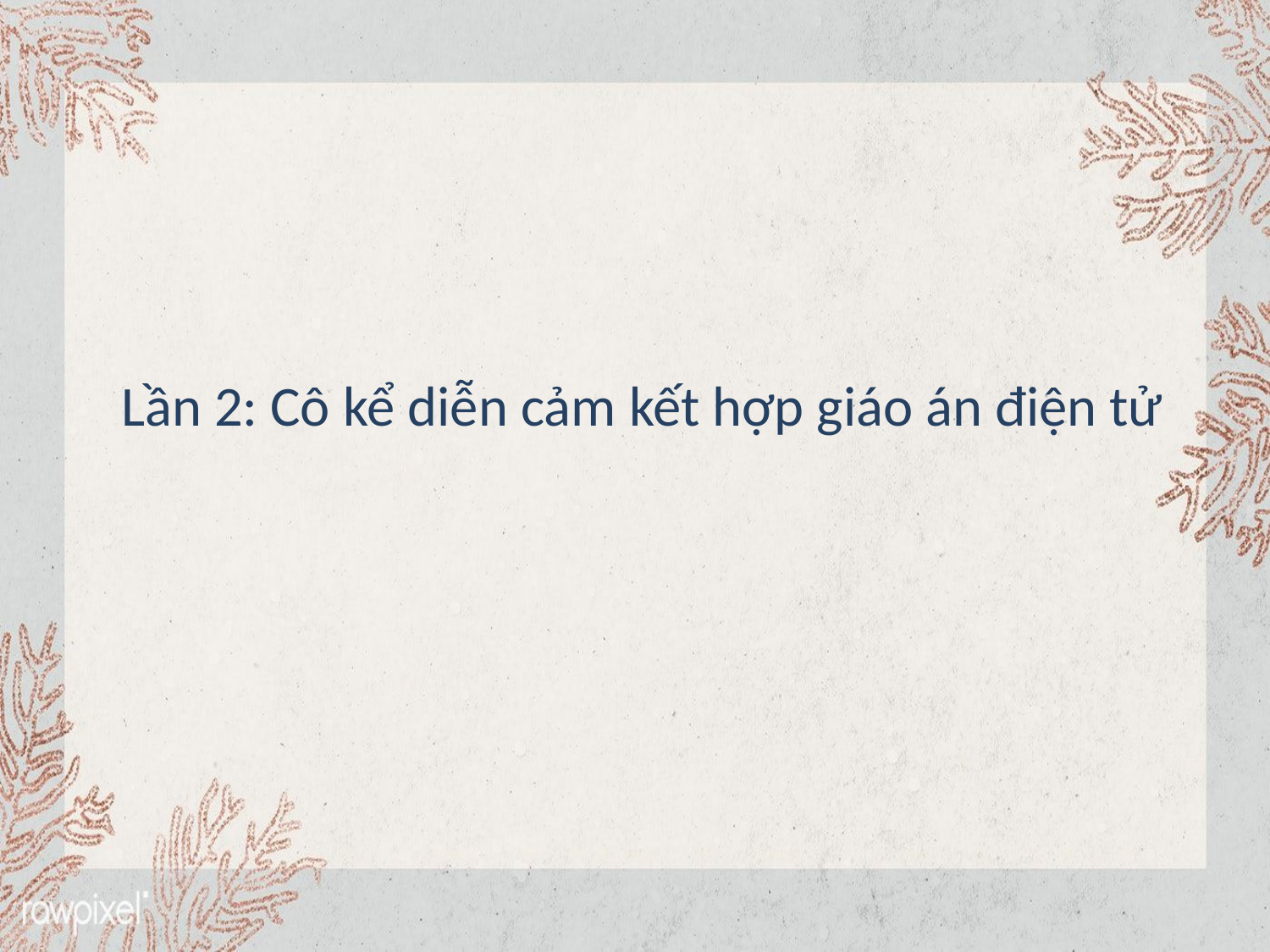

Lần 2: Cô kể diễn cảm kết hợp giáo án điện tử